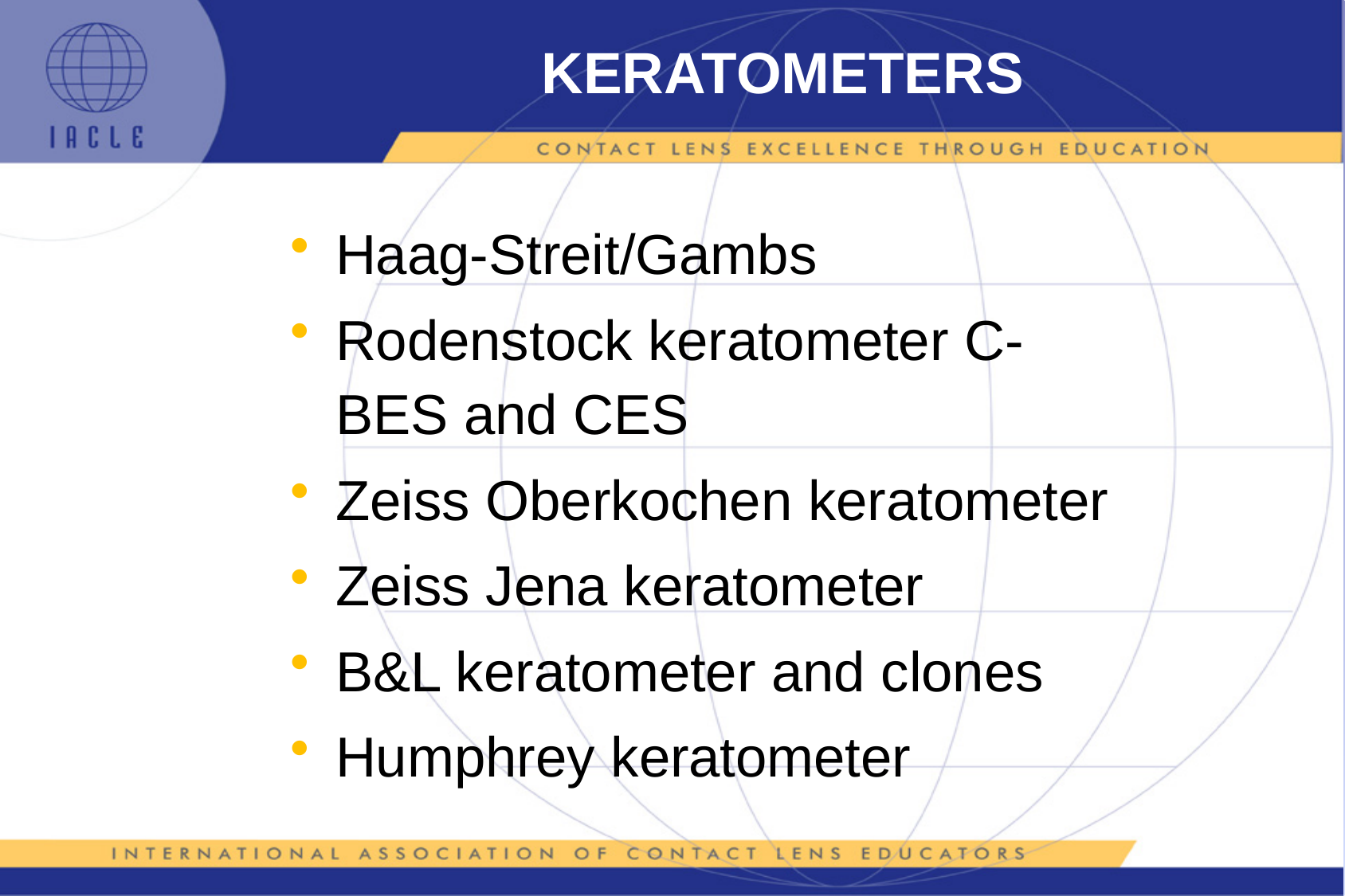

# KERATOMETERS
Haag-Streit/Gambs
Rodenstock keratometer C-BES and CES
Zeiss Oberkochen keratometer
Zeiss Jena keratometer
B&L keratometer and clones
Humphrey keratometer